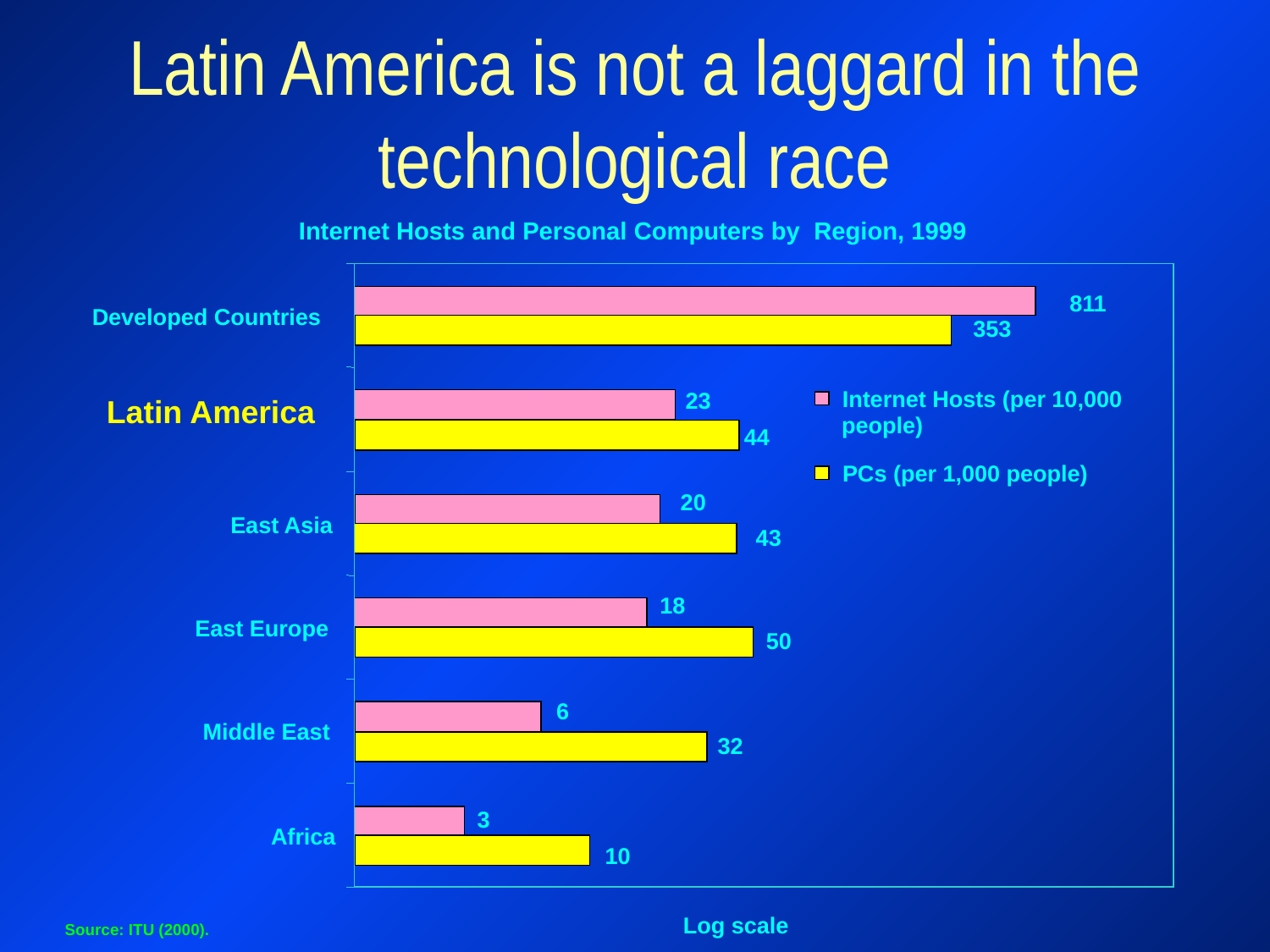

# Latin America is not a laggard in the technological race
Internet Hosts and Personal Computers by  Region, 1999

811
Developed Countries

353

Internet Hosts (per 10,000
23

Latin America

people)

44
PCs (per 1,000 people)

20

East Asia

43

18

East Europe

50

6

Middle East

32

3

Africa

10

Log scale

Source: ITU (2000).